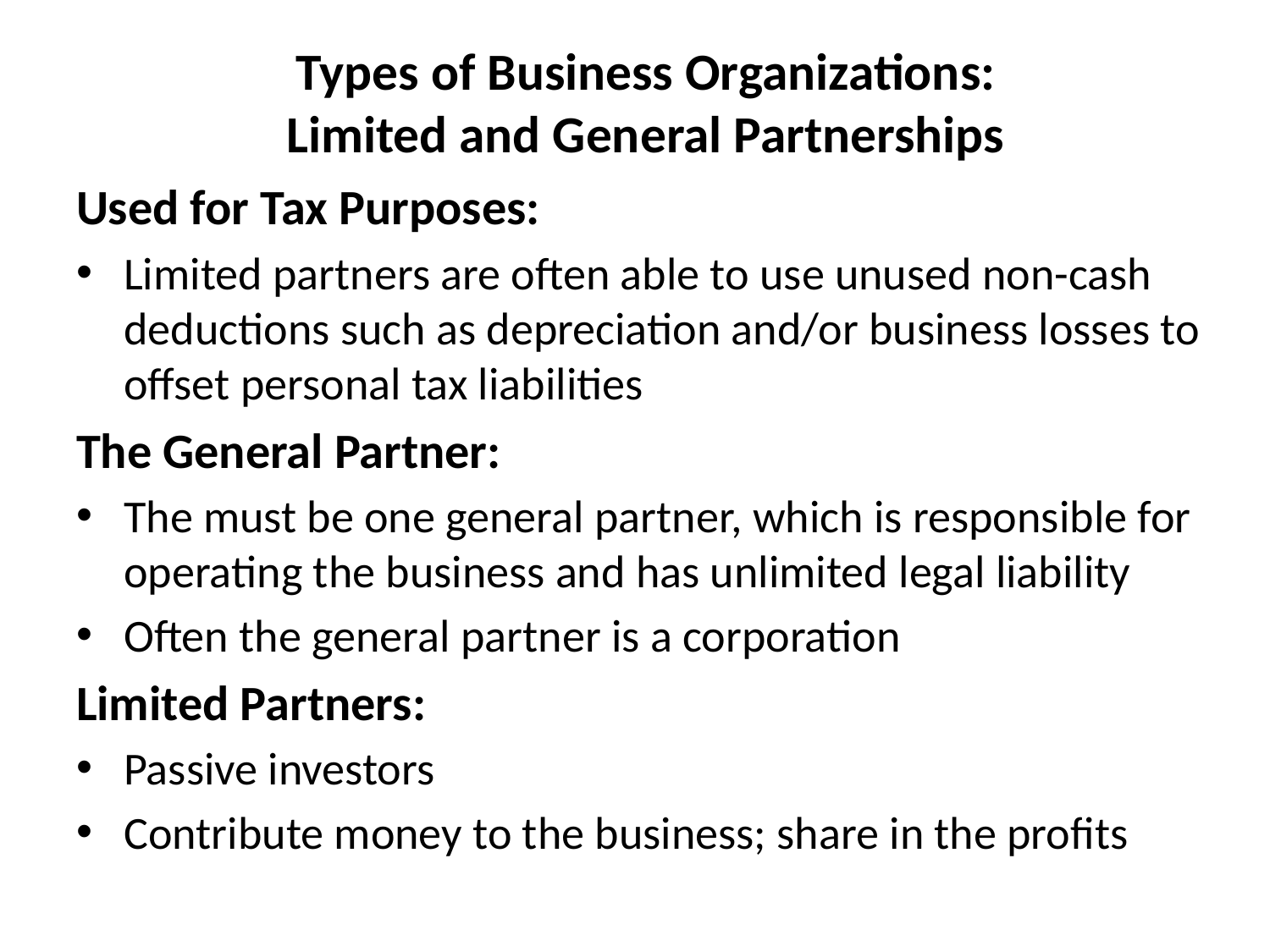

# Types of Business Organizations: Limited and General Partnerships
Used for Tax Purposes:
Limited partners are often able to use unused non-cash deductions such as depreciation and/or business losses to offset personal tax liabilities
The General Partner:
The must be one general partner, which is responsible for operating the business and has unlimited legal liability
Often the general partner is a corporation
Limited Partners:
Passive investors
Contribute money to the business; share in the profits

Booth/Cleary Introduction to Corporate Finance, Second Edition
10